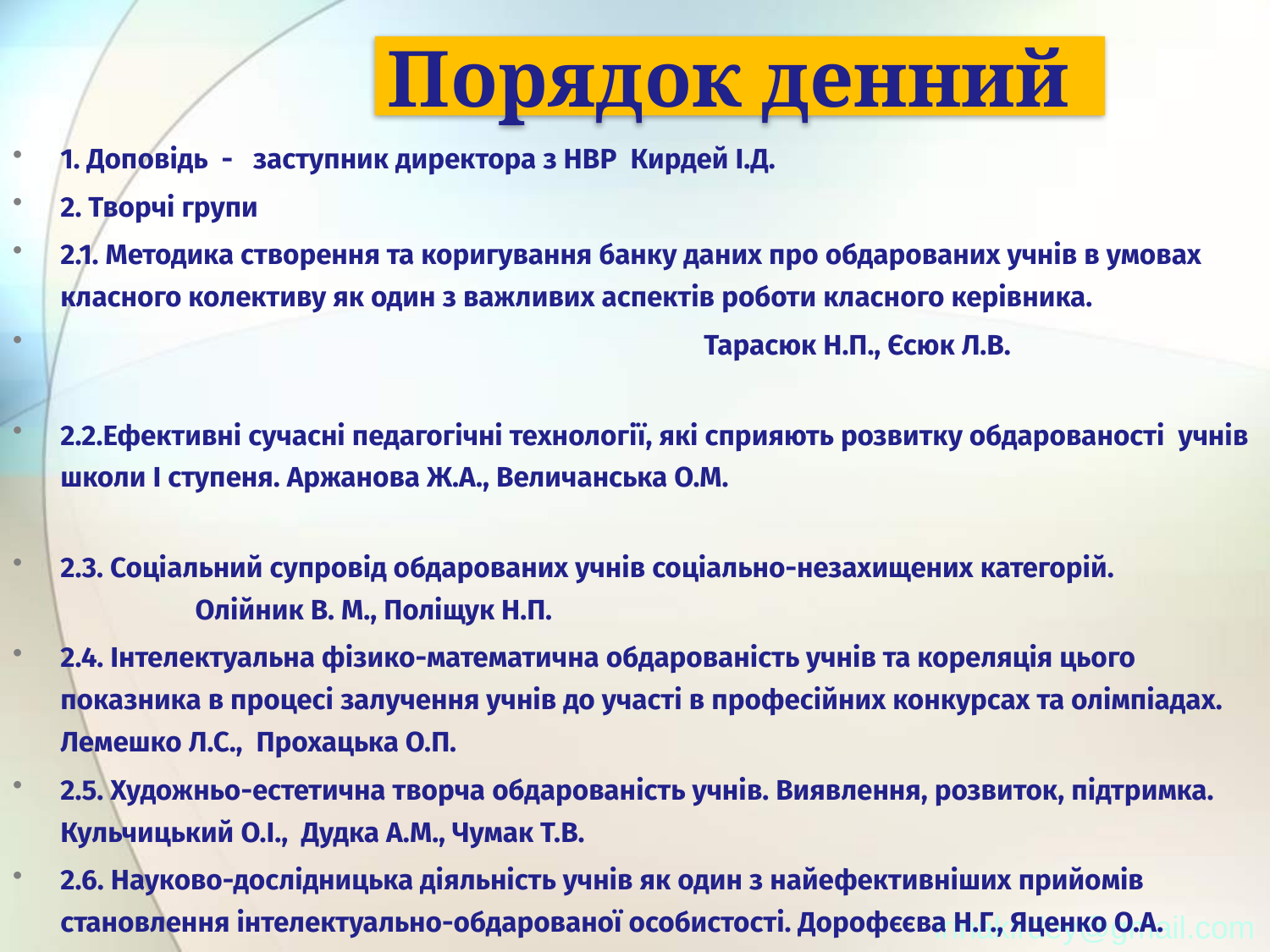

# Порядок денний
1. Доповідь  -   заступник директора з НВР  Кирдей І.Д.
2. Творчі групи
2.1. Методика створення та коригування банку даних про обдарованих учнів в умовах класного колективу як один з важливих аспектів роботи класного керівника.
                                                                                               Тарасюк Н.П., Єсюк Л.В.
2.2.Ефективні сучасні педагогічні технології, які сприяють розвитку обдарованості  учнів школи І ступеня. Аржанова Ж.А., Величанська О.М.
2.3. Соціальний супровід обдарованих учнів соціально-незахищених категорій.                                         Олійник В. М., Поліщук Н.П.
2.4. Інтелектуальна фізико-математична обдарованість учнів та кореляція цього показника в процесі залучення учнів до участі в професійних конкурсах та олімпіадах.    Лемешко Л.С.,  Прохацька О.П.
2.5. Художньо-естетична творча обдарованість учнів. Виявлення, розвиток, підтримка. Кульчицький О.І.,  Дудка А.М., Чумак Т.В.
2.6. Науково-дослідницька діяльність учнів як один з найефективніших прийомів становлення інтелектуально-обдарованої особистості. Дорофєєва Н.Г., Яценко О.А.

irinakirdey@gmail.com